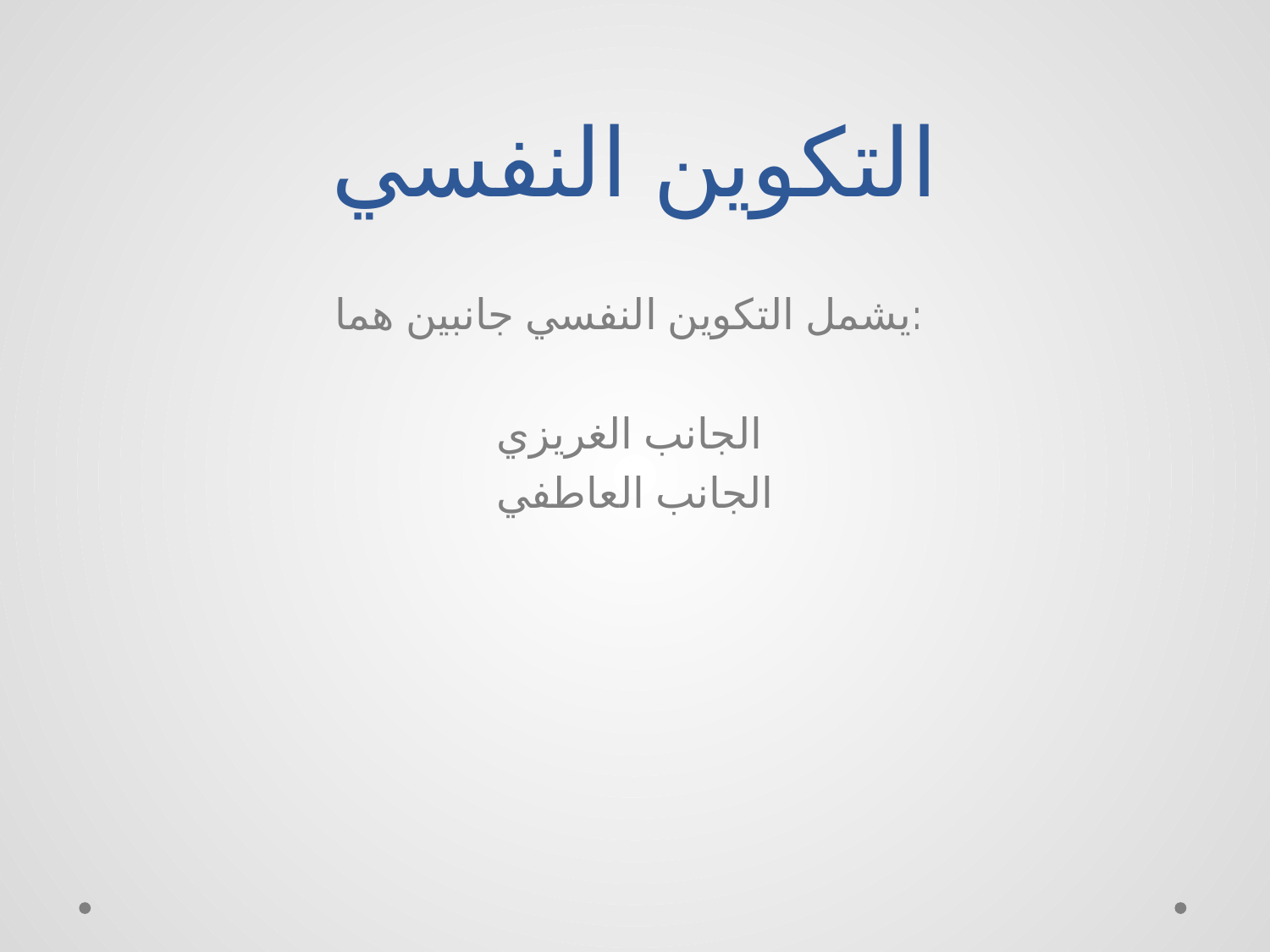

# التكوين النفسي

يشمل التكوين النفسي جانبين هما:

الجانب الغريزي
الجانب العاطفي